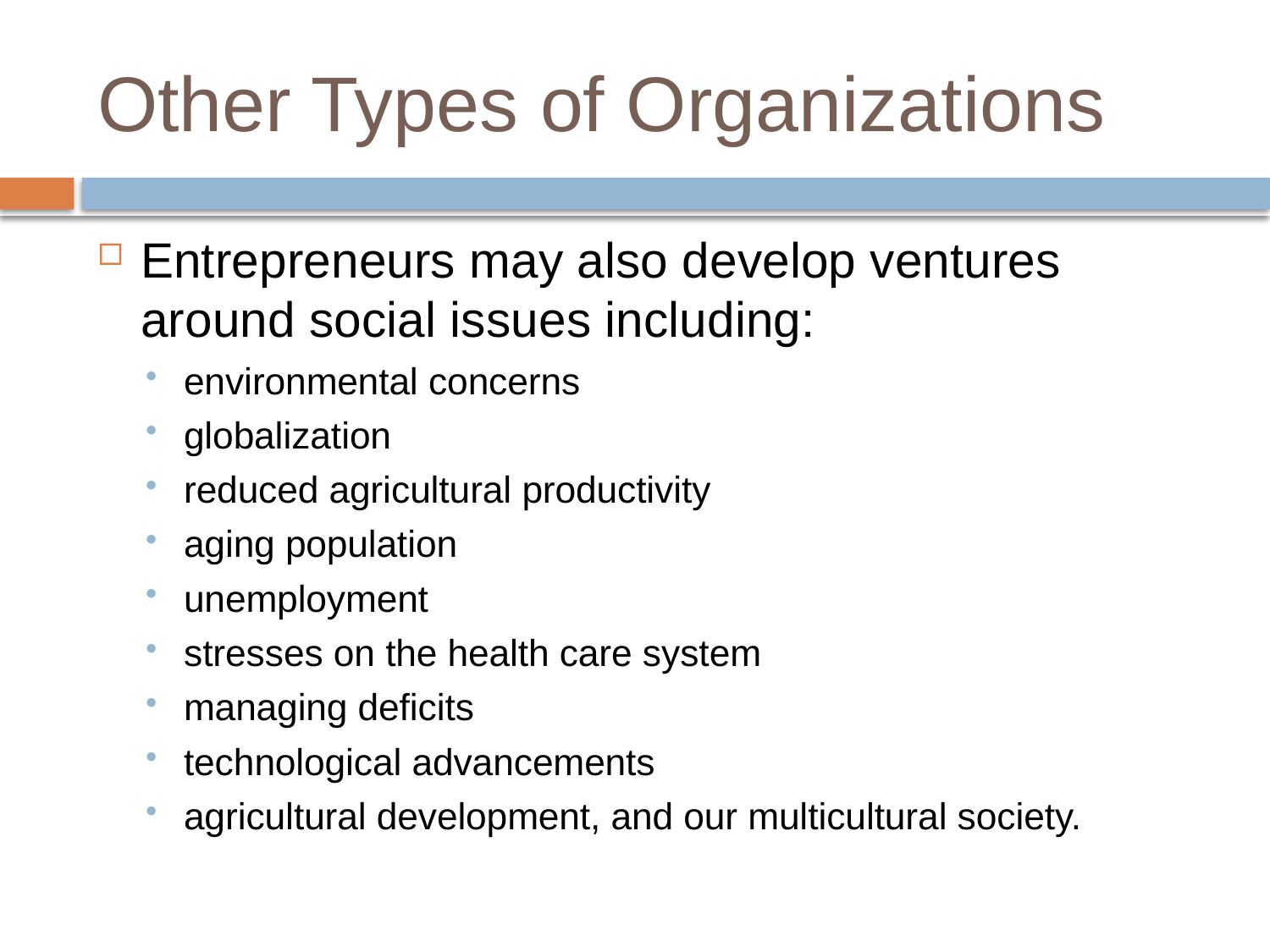

# Other Types of Organizations
Entrepreneurs may also develop ventures around social issues including:
environmental concerns
globalization
reduced agricultural productivity
aging population
unemployment
stresses on the health care system
managing deficits
technological advancements
agricultural development, and our multicultural society.